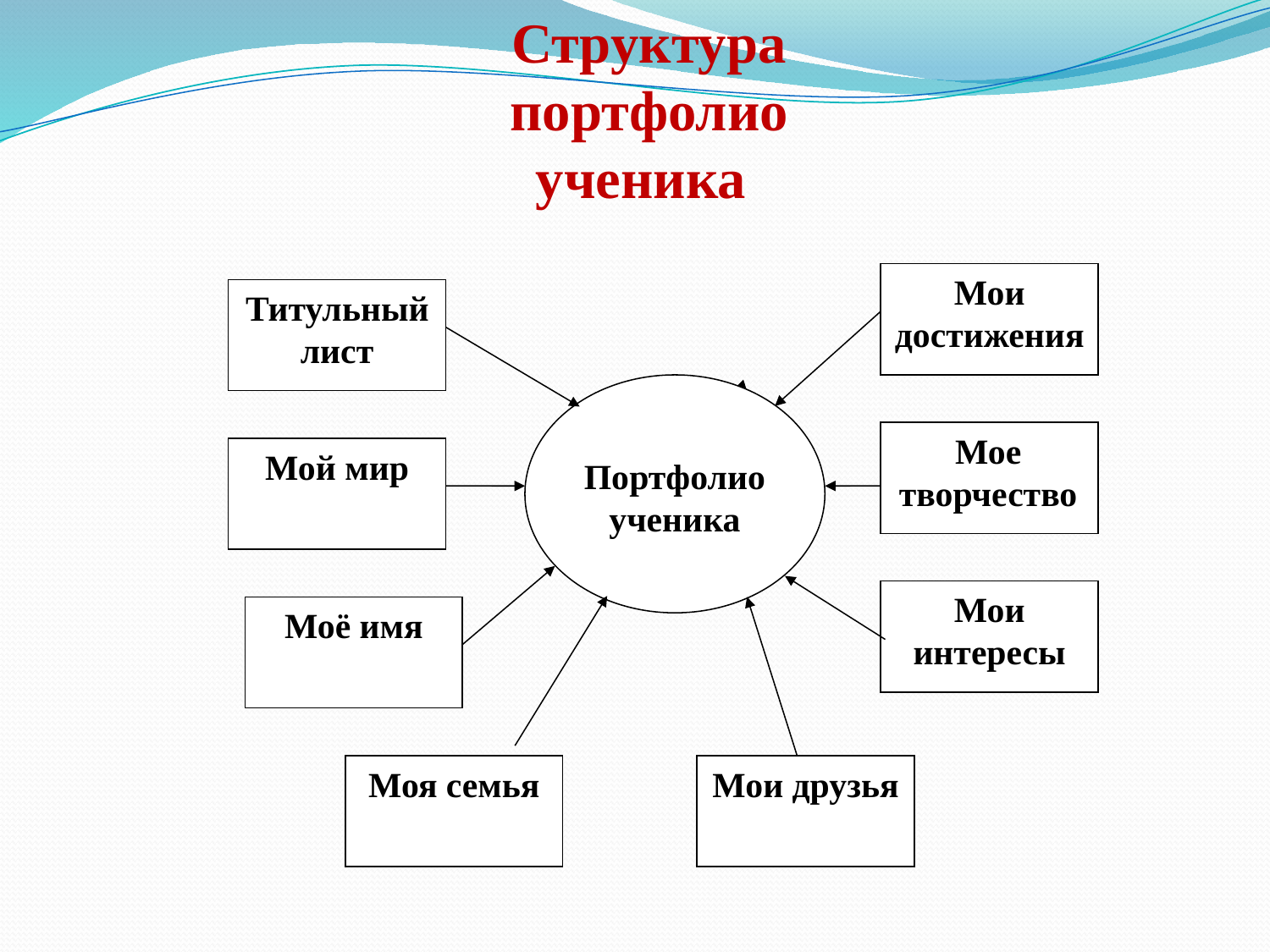

Структура
портфолио ученика

Мои достижения
Титульный лист

Портфолио ученика
Мое творчество
Мой мир

Мои интересы

Моё имя

Моя семья
Мои друзья